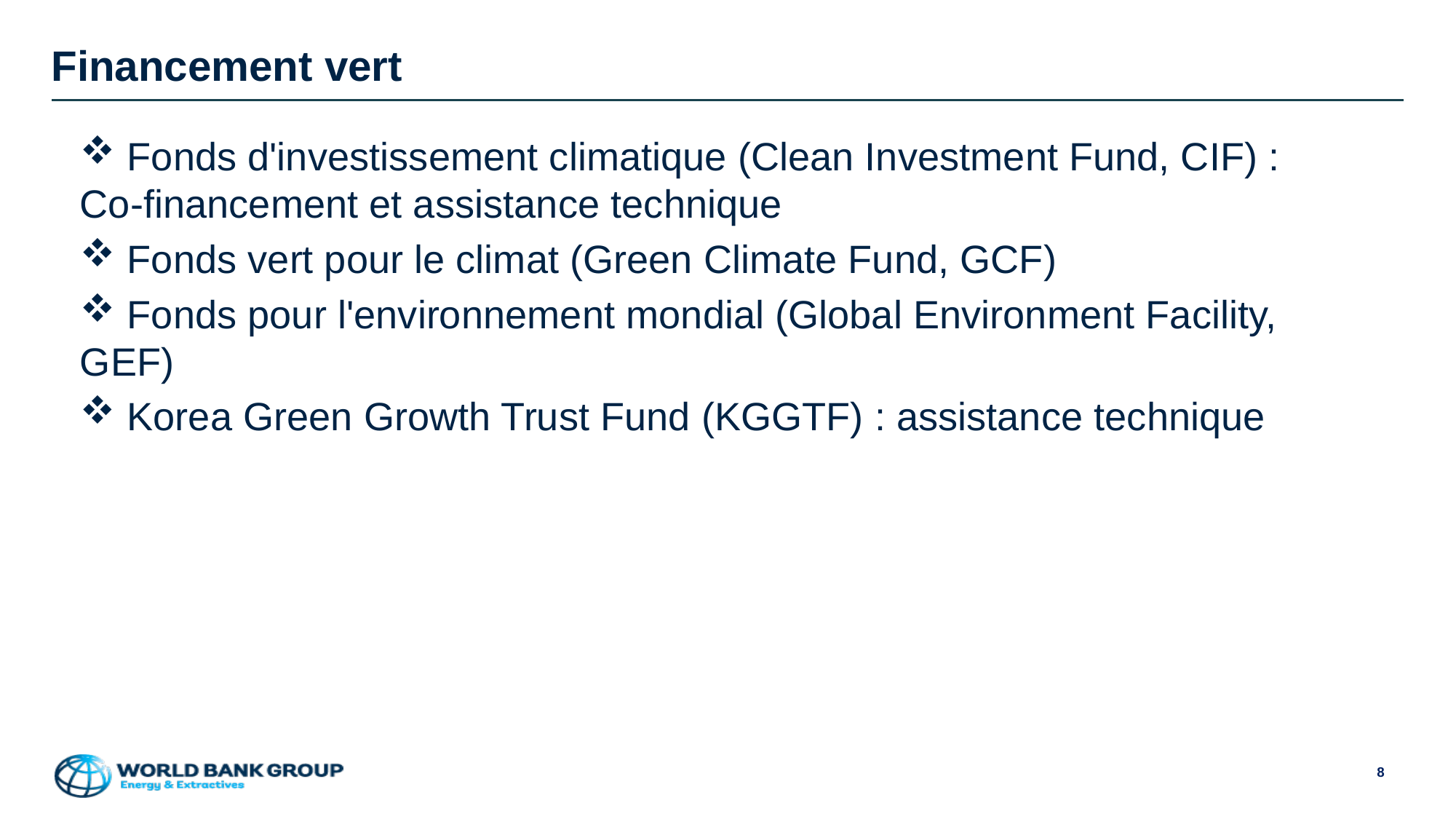

# Financement vert
 Fonds d'investissement climatique (Clean Investment Fund, CIF) : Co-financement et assistance technique
 Fonds vert pour le climat (Green Climate Fund, GCF)
 Fonds pour l'environnement mondial (Global Environment Facility, GEF)
 Korea Green Growth Trust Fund (KGGTF) : assistance technique

8